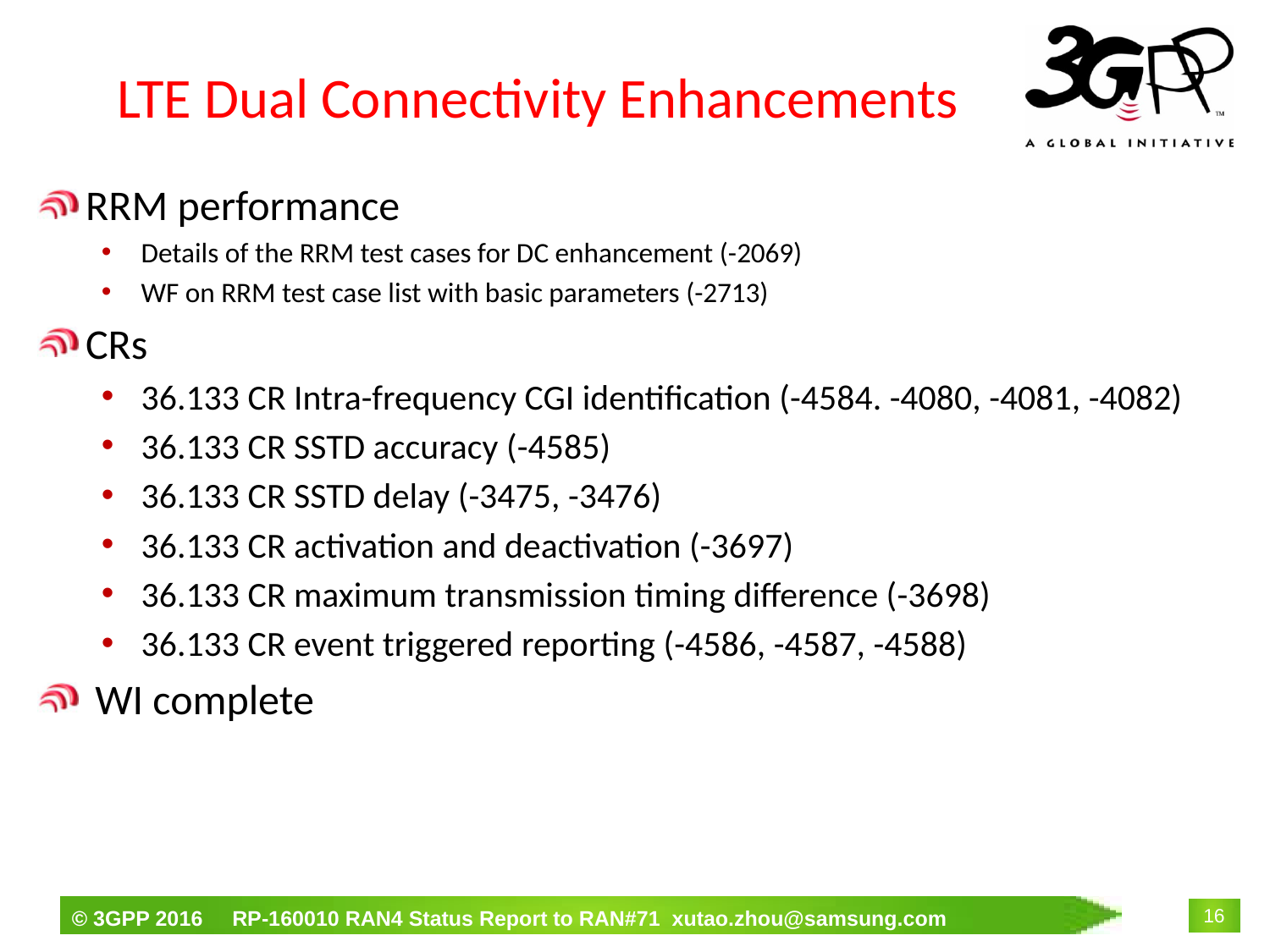

# LTE Dual Connectivity Enhancements
RRM performance
Details of the RRM test cases for DC enhancement (-2069)
WF on RRM test case list with basic parameters (-2713)
CRs
36.133 CR Intra-frequency CGI identification (-4584. -4080, -4081, -4082)
36.133 CR SSTD accuracy (-4585)
36.133 CR SSTD delay (-3475, -3476)
36.133 CR activation and deactivation (-3697)
36.133 CR maximum transmission timing difference (-3698)
36.133 CR event triggered reporting (-4586, -4587, -4588)
 WI complete